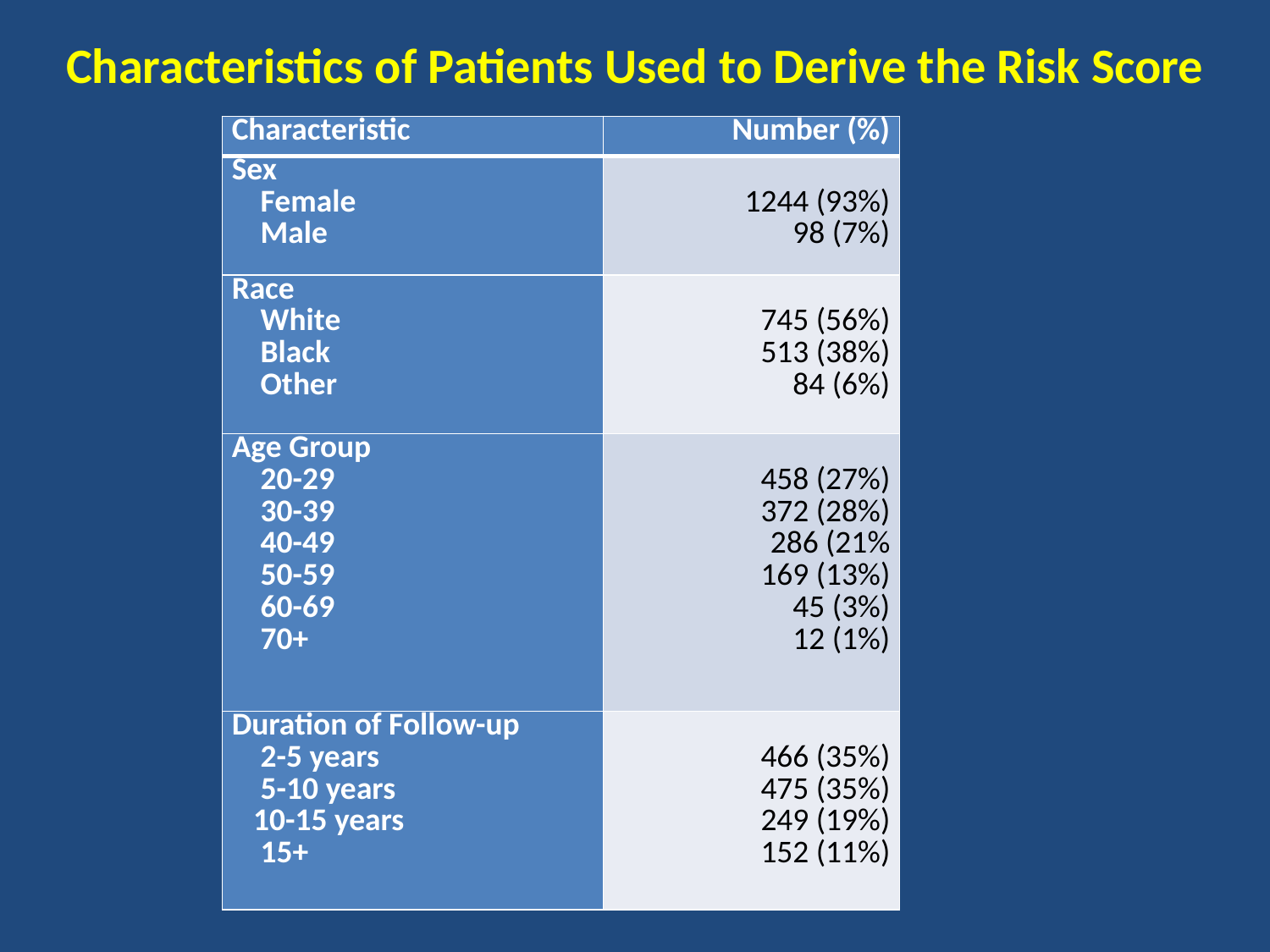

# Characteristics of Patients Used to Derive the Risk Score
| Characteristic | Number (%) |
| --- | --- |
| Sex Female Male | 1244 (93%) 98 (7%) |
| Race White Black Other | 745 (56%) 513 (38%) 84 (6%) |
| Age Group 20-29 30-39 40-49 50-59 60-69 70+ | 458 (27%) 372 (28%) 286 (21% 169 (13%) 45 (3%) 12 (1%) |
| Duration of Follow-up 2-5 years 5-10 years 10-15 years 15+ | 466 (35%) 475 (35%) 249 (19%) 152 (11%) |